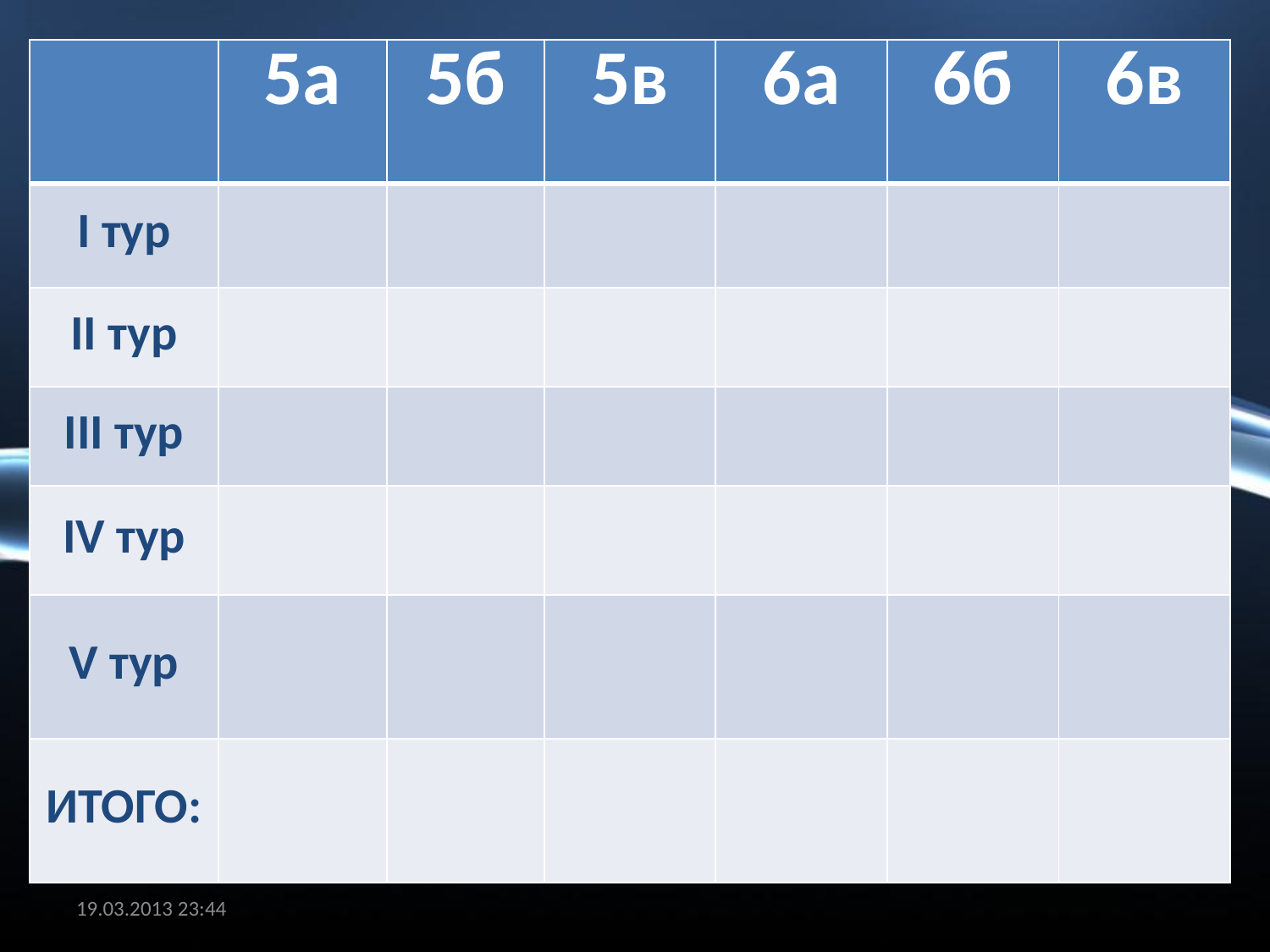

|  | 5а | 5б | 5в | 6а | 6б | 6в |
| --- | --- | --- | --- | --- | --- | --- |
| I тур |  |  |  |  |  |  |
| II тур |  |  |  |  |  |  |
| III тур |  |  |  |  |  |  |
| IV тур |  |  |  |  |  |  |
| V тур |  |  |  |  |  |  |
| ИТОГО: |  |  |  |  |  |  |
19.03.2013 23:44